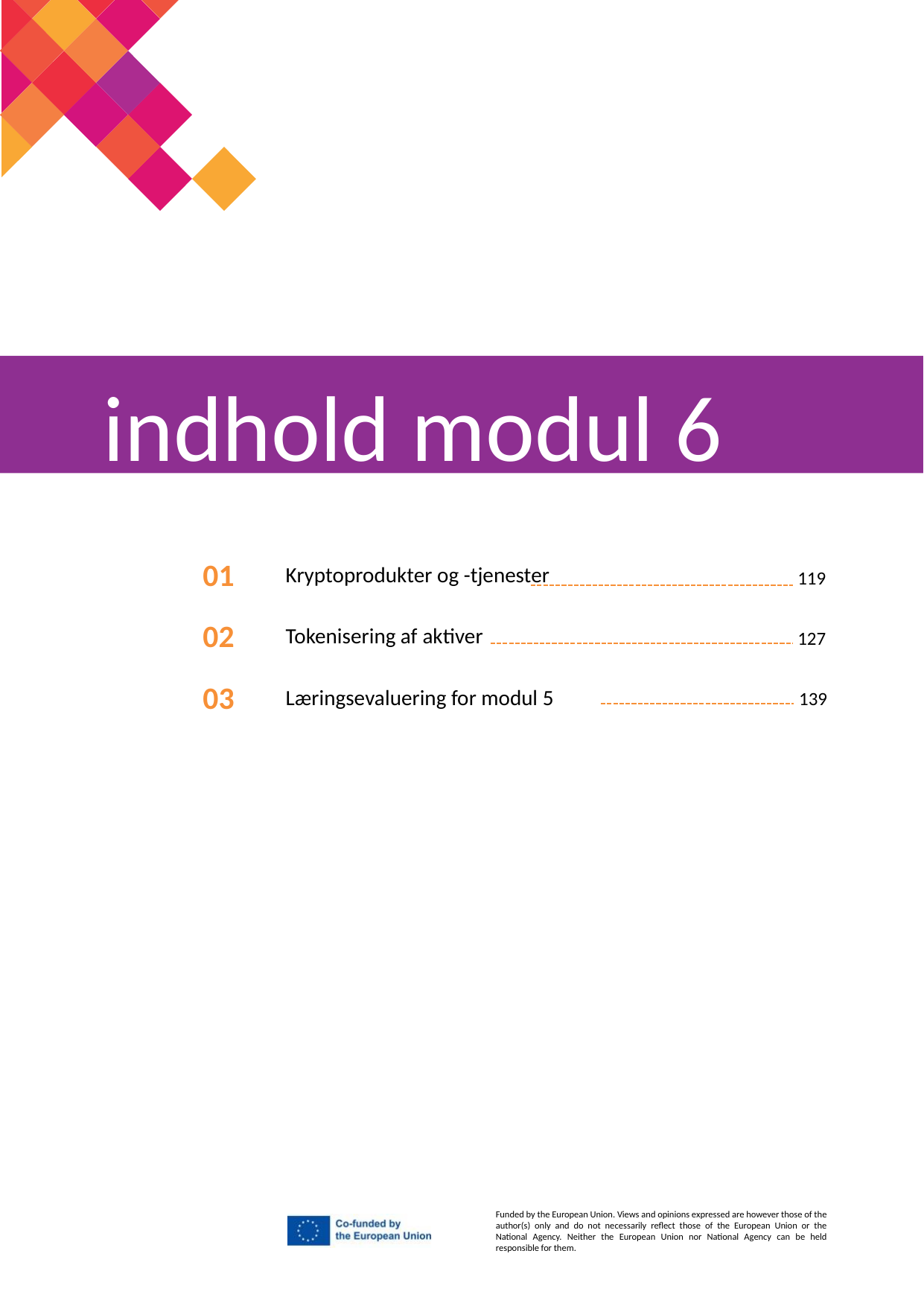

indhold modul 6
01
Kryptoprodukter og -tjenester
119
Tokenisering af aktiver
02
127
03
Læringsevaluering for modul 5
139